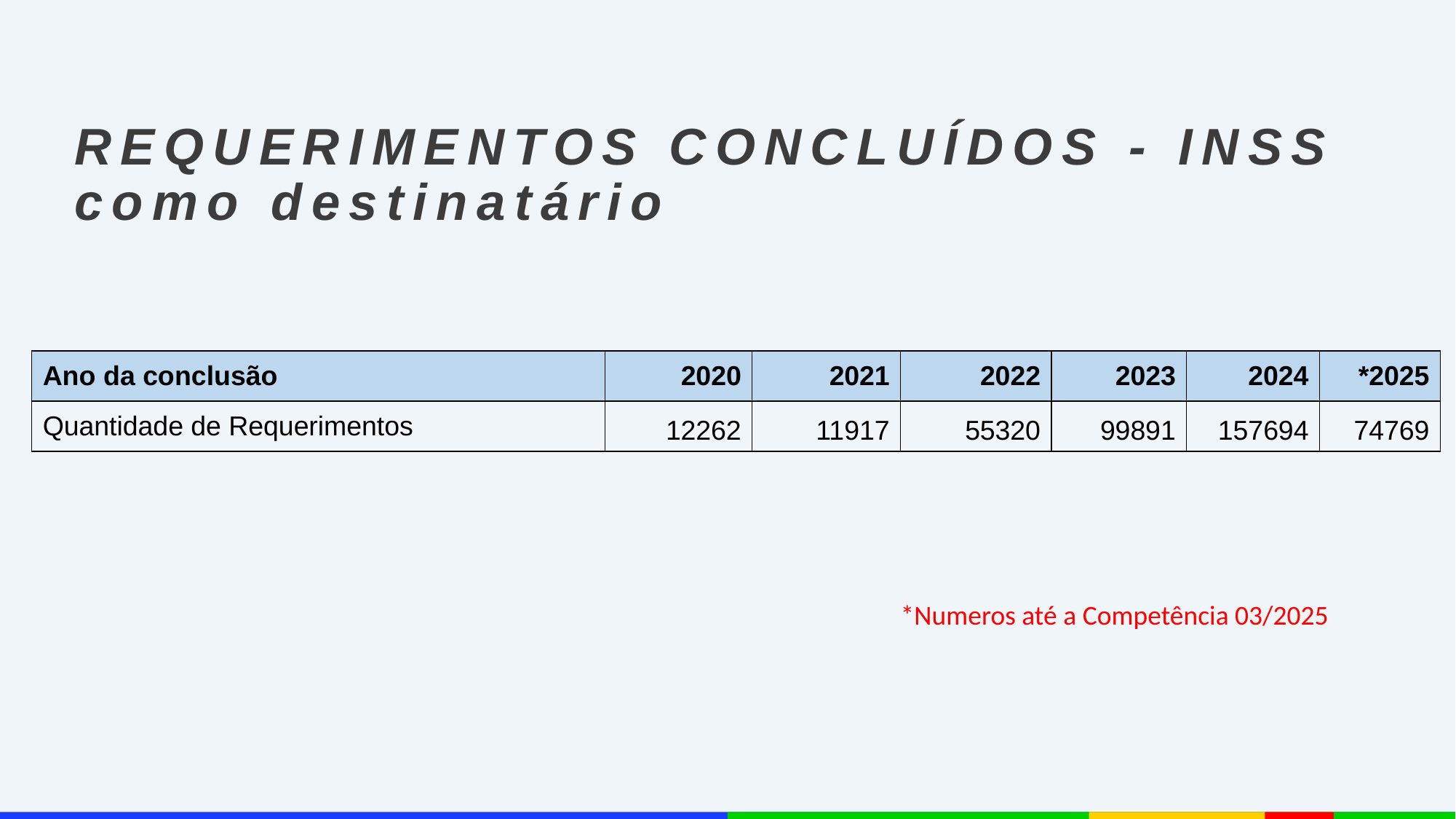

# Requerimentos concluídos - Inss como destinatário
| Ano da conclusão | 2020 | 2021 | 2022 | 2023 | 2024 | \*2025 |
| --- | --- | --- | --- | --- | --- | --- |
| Quantidade de Requerimentos | 12262 | 11917 | 55320 | 99891 | 157694 | 74769 |
*Numeros até a Competência 03/2025